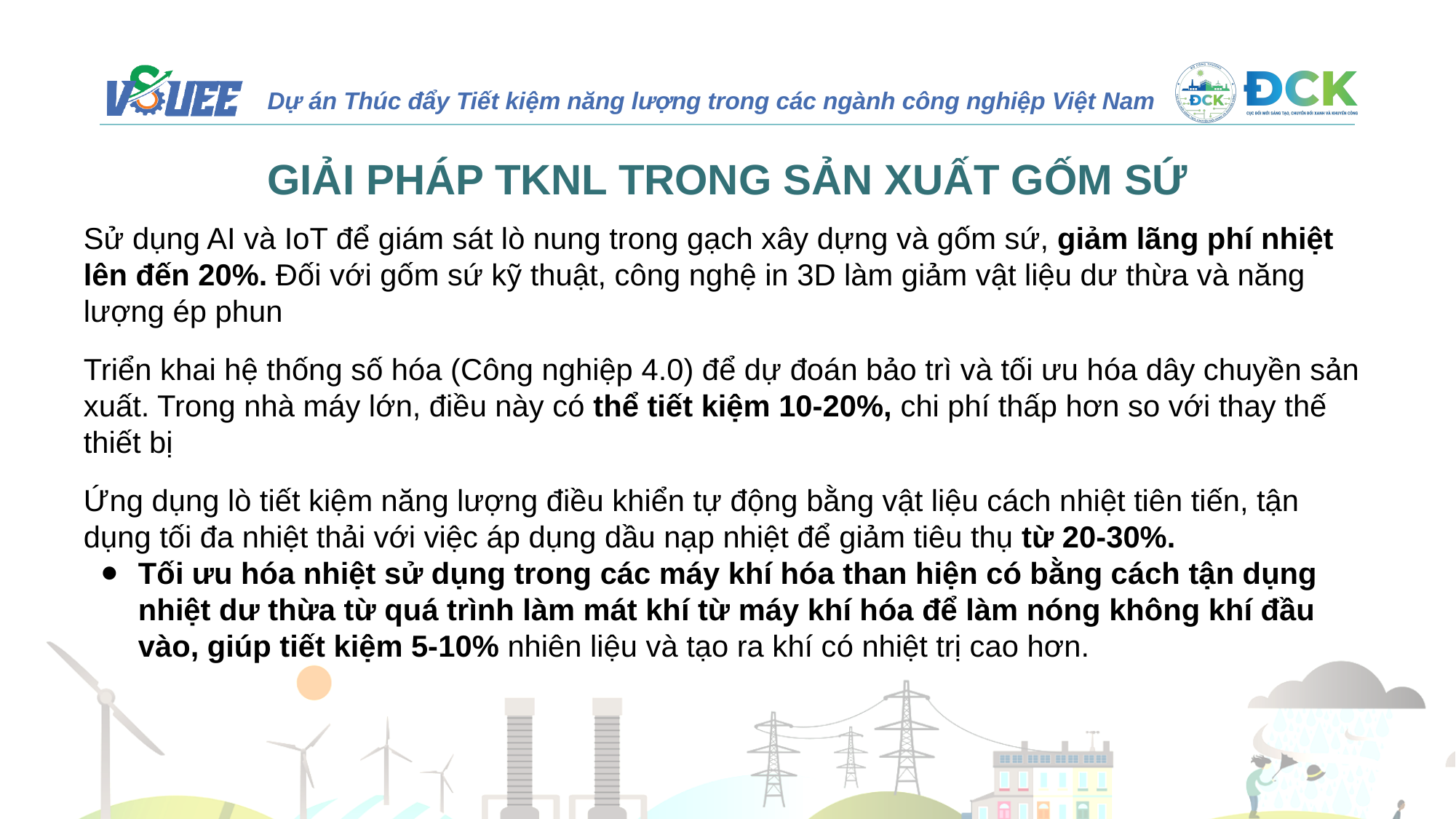

# GIẢI PHÁP TKNL TRONG SẢN XUẤT GỐM SỨ
Sử dụng AI và IoT để giám sát lò nung trong gạch xây dựng và gốm sứ, giảm lãng phí nhiệt lên đến 20%. Đối với gốm sứ kỹ thuật, công nghệ in 3D làm giảm vật liệu dư thừa và năng lượng ép phun
Triển khai hệ thống số hóa (Công nghiệp 4.0) để dự đoán bảo trì và tối ưu hóa dây chuyền sản xuất. Trong nhà máy lớn, điều này có thể tiết kiệm 10-20%, chi phí thấp hơn so với thay thế thiết bị
Ứng dụng lò tiết kiệm năng lượng điều khiển tự động bằng vật liệu cách nhiệt tiên tiến, tận dụng tối đa nhiệt thải với việc áp dụng dầu nạp nhiệt để giảm tiêu thụ từ 20-30%.
Tối ưu hóa nhiệt sử dụng trong các máy khí hóa than hiện có bằng cách tận dụng nhiệt dư thừa từ quá trình làm mát khí từ máy khí hóa để làm nóng không khí đầu vào, giúp tiết kiệm 5-10% nhiên liệu và tạo ra khí có nhiệt trị cao hơn.